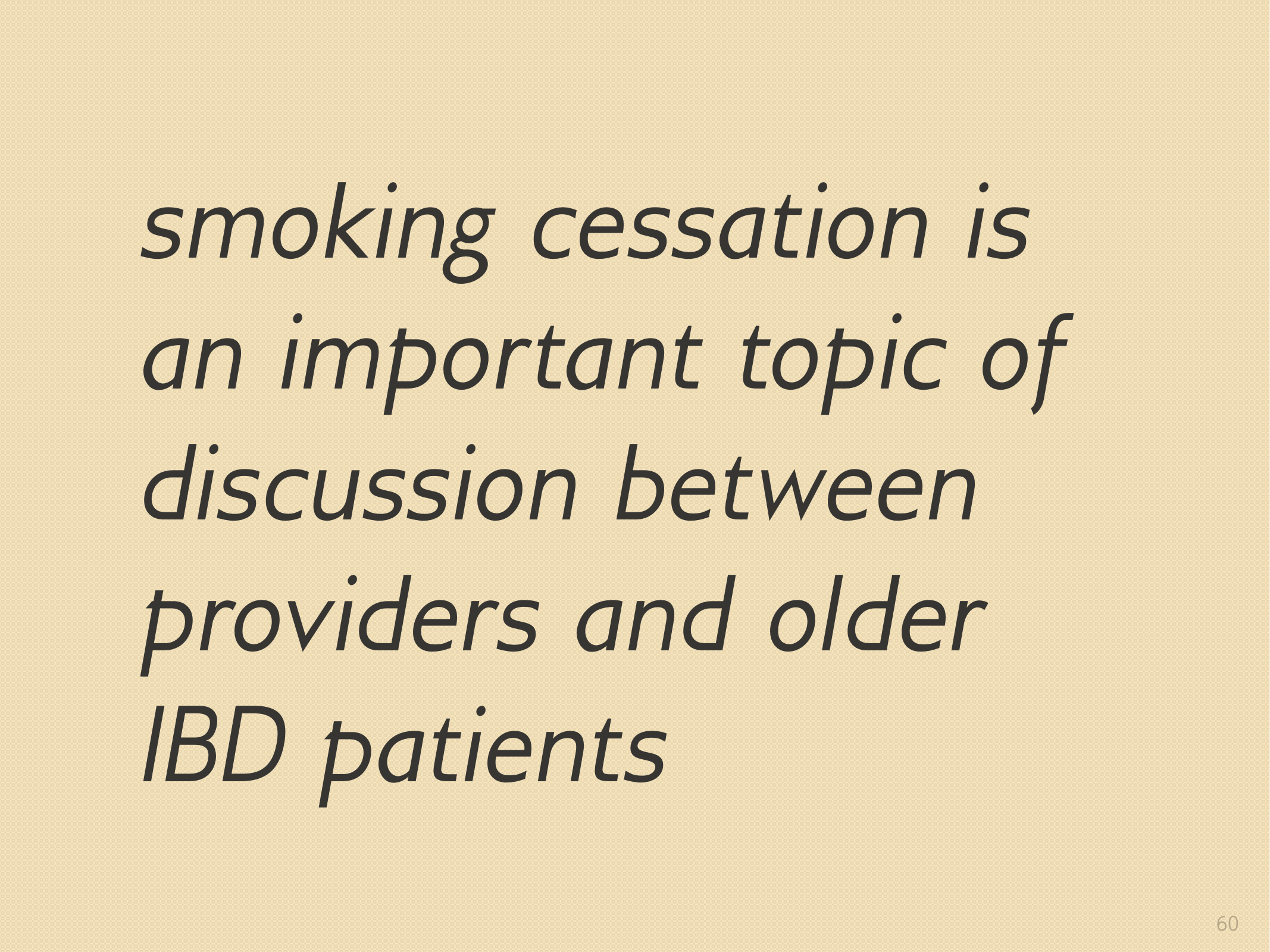

# smoking cessation is an important topic of discussion between providers and older IBD patients
60